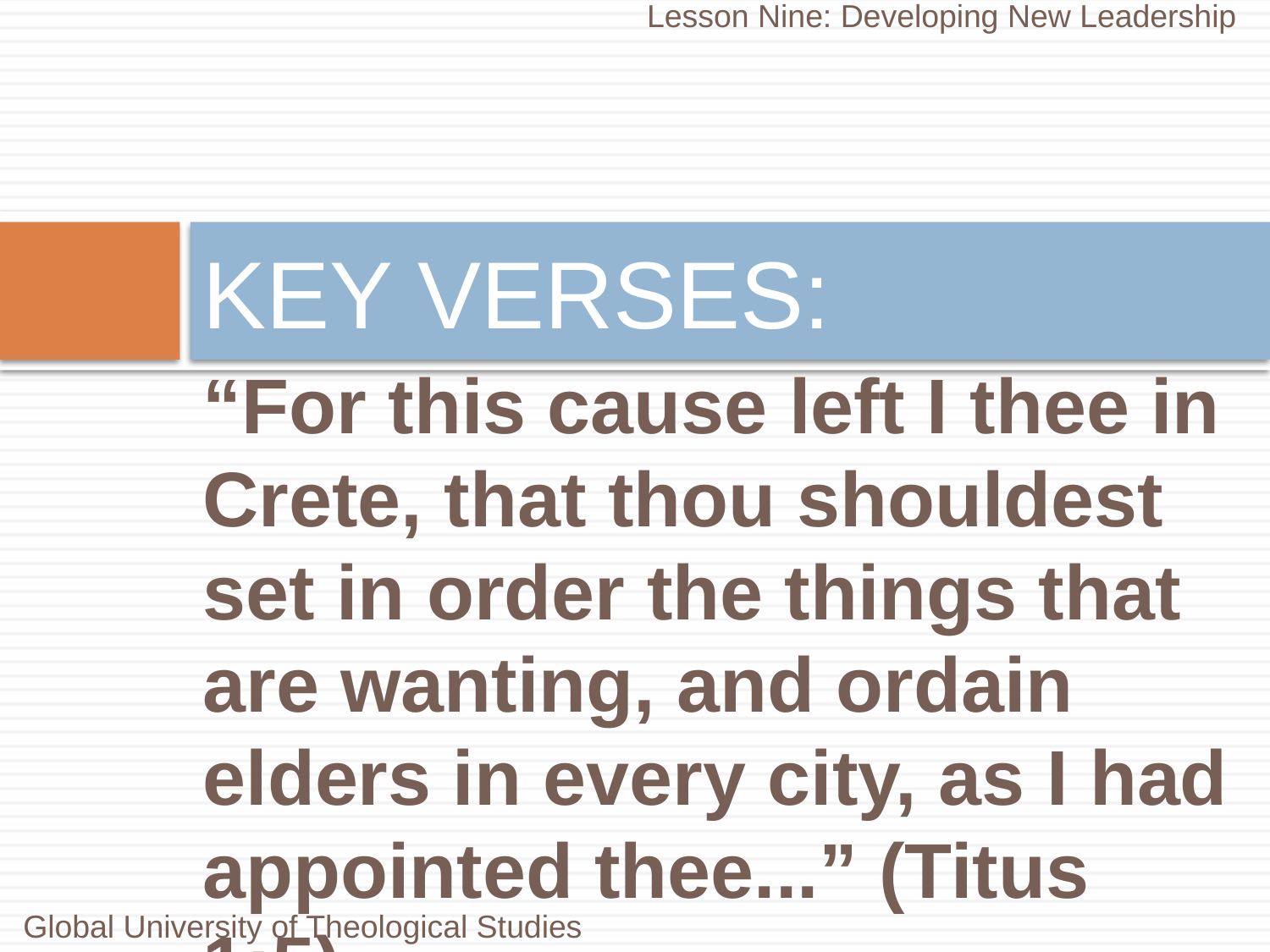

Lesson Nine: Developing New Leadership
# KEY VERSES:
“For this cause left I thee in Crete, that thou shouldest set in order the things that are wanting, and ordain elders in every city, as I had appointed thee...” (Titus 1:5)
Global University of Theological Studies